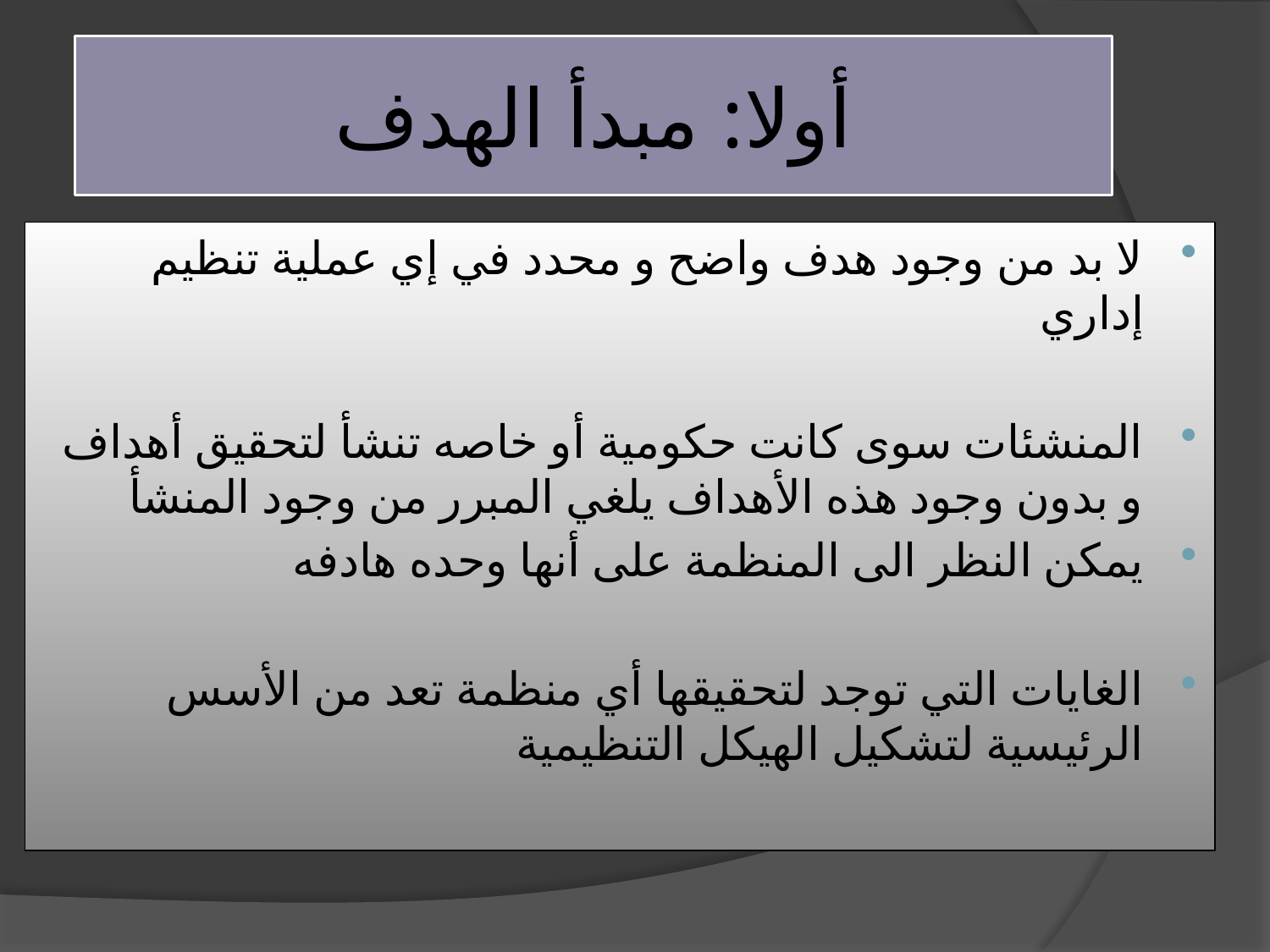

# أولا: مبدأ الهدف
لا بد من وجود هدف واضح و محدد في إي عملية تنظيم إداري

المنشئات سوى كانت حكومية أو خاصه تنشأ لتحقيق أهداف و بدون وجود هذه الأهداف يلغي المبرر من وجود المنشأ
يمكن النظر الى المنظمة على أنها وحده هادفه

الغايات التي توجد لتحقيقها أي منظمة تعد من الأسس الرئيسية لتشكيل الهيكل التنظيمية